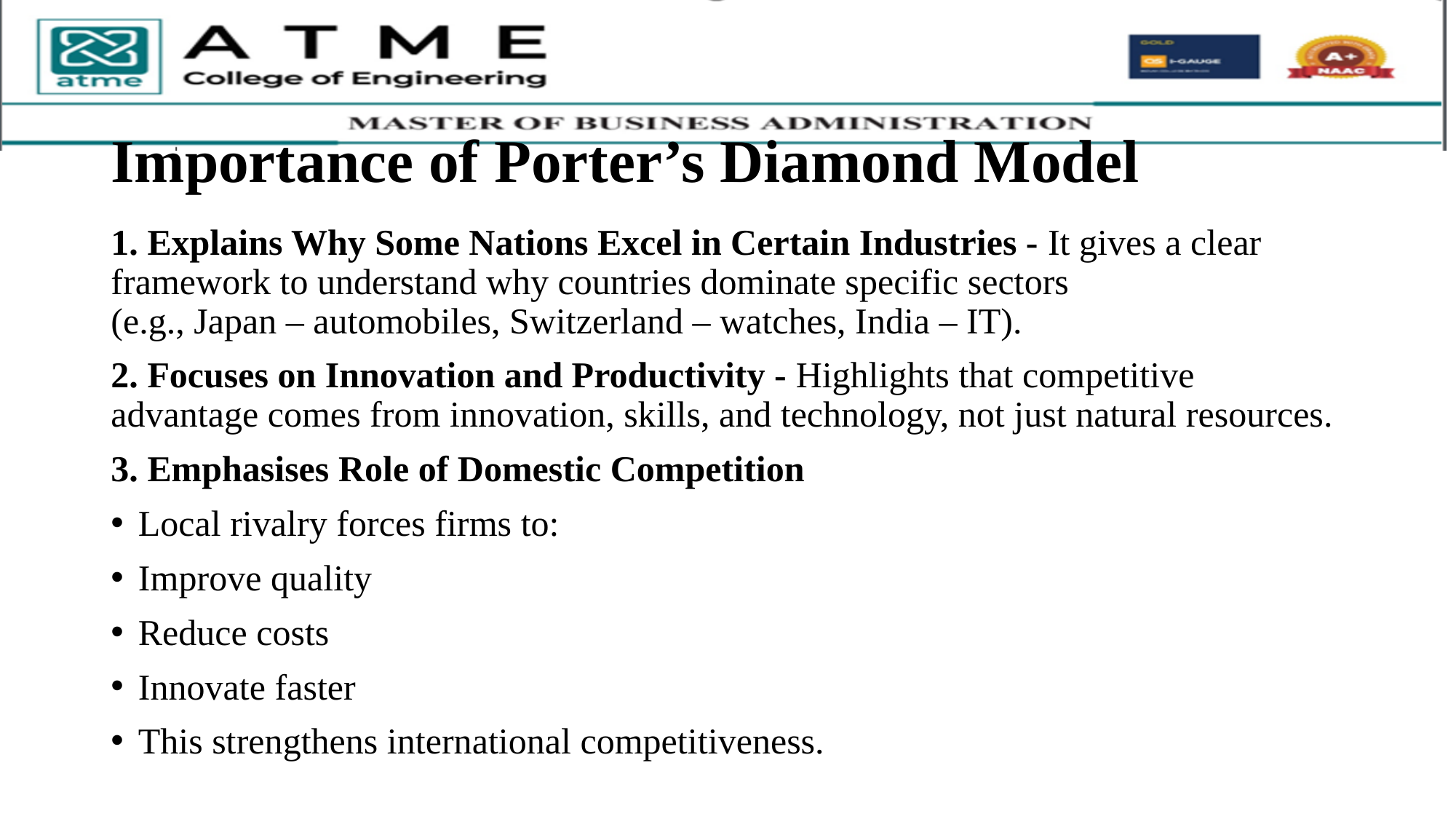

# Importance of Porter’s Diamond Model
1. Explains Why Some Nations Excel in Certain Industries - It gives a clear framework to understand why countries dominate specific sectors
(e.g., Japan – automobiles, Switzerland – watches, India – IT).
2. Focuses on Innovation and Productivity - Highlights that competitive advantage comes from innovation, skills, and technology, not just natural resources.
3. Emphasises Role of Domestic Competition
Local rivalry forces firms to:
Improve quality
Reduce costs
Innovate faster
This strengthens international competitiveness.